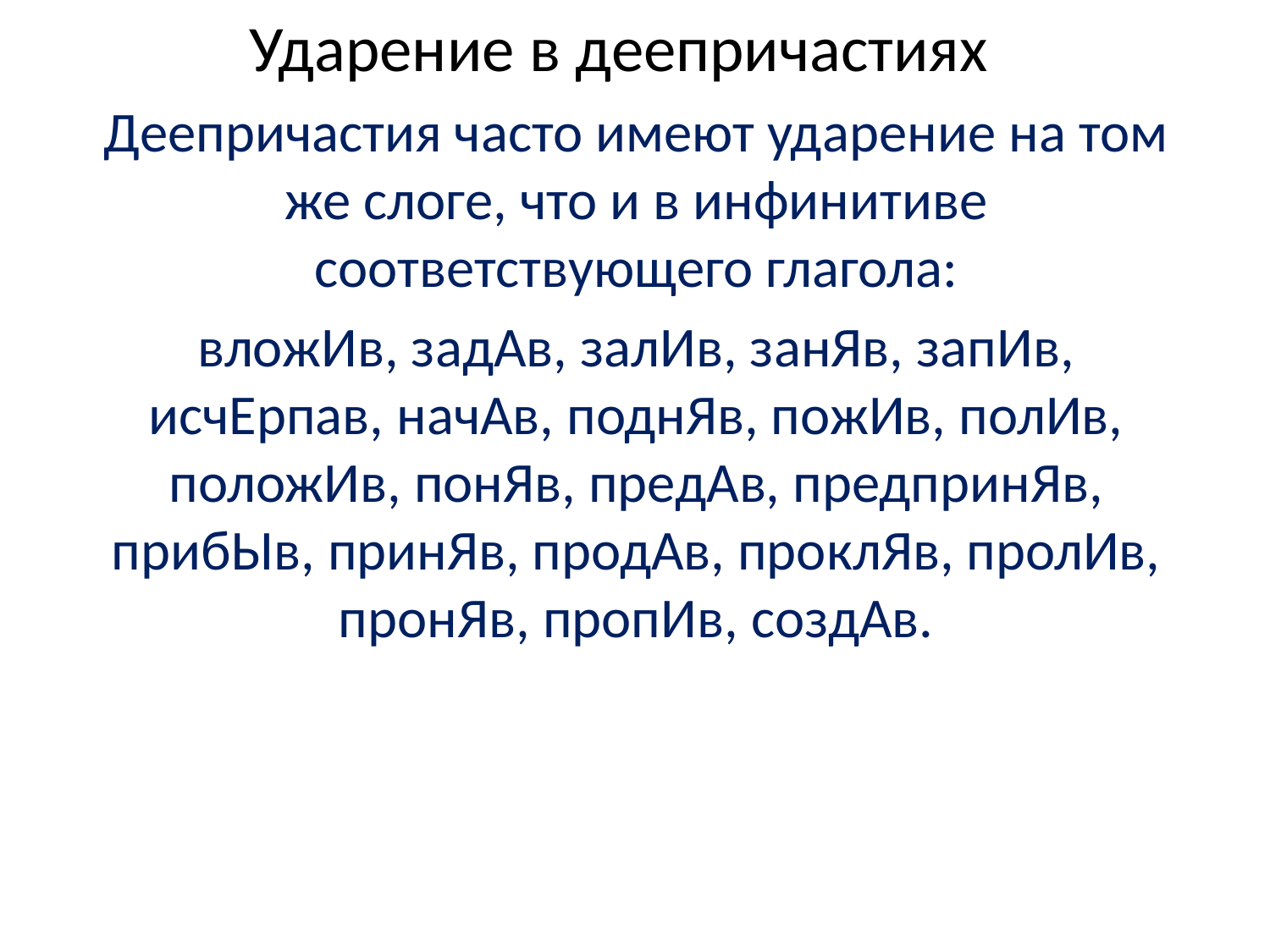

# Ударение в деепричастиях
Деепричастия часто имеют ударение на том же слоге, что и в инфинитиве соответствующего глагола:
вложИв, задАв, залИв, занЯв, запИв, исчЕрпав, начАв, поднЯв, пожИв, полИв, положИв, понЯв, предАв, предпринЯв, прибЫв, принЯв, продАв, проклЯв, пролИв, пронЯв, пропИв, создАв.